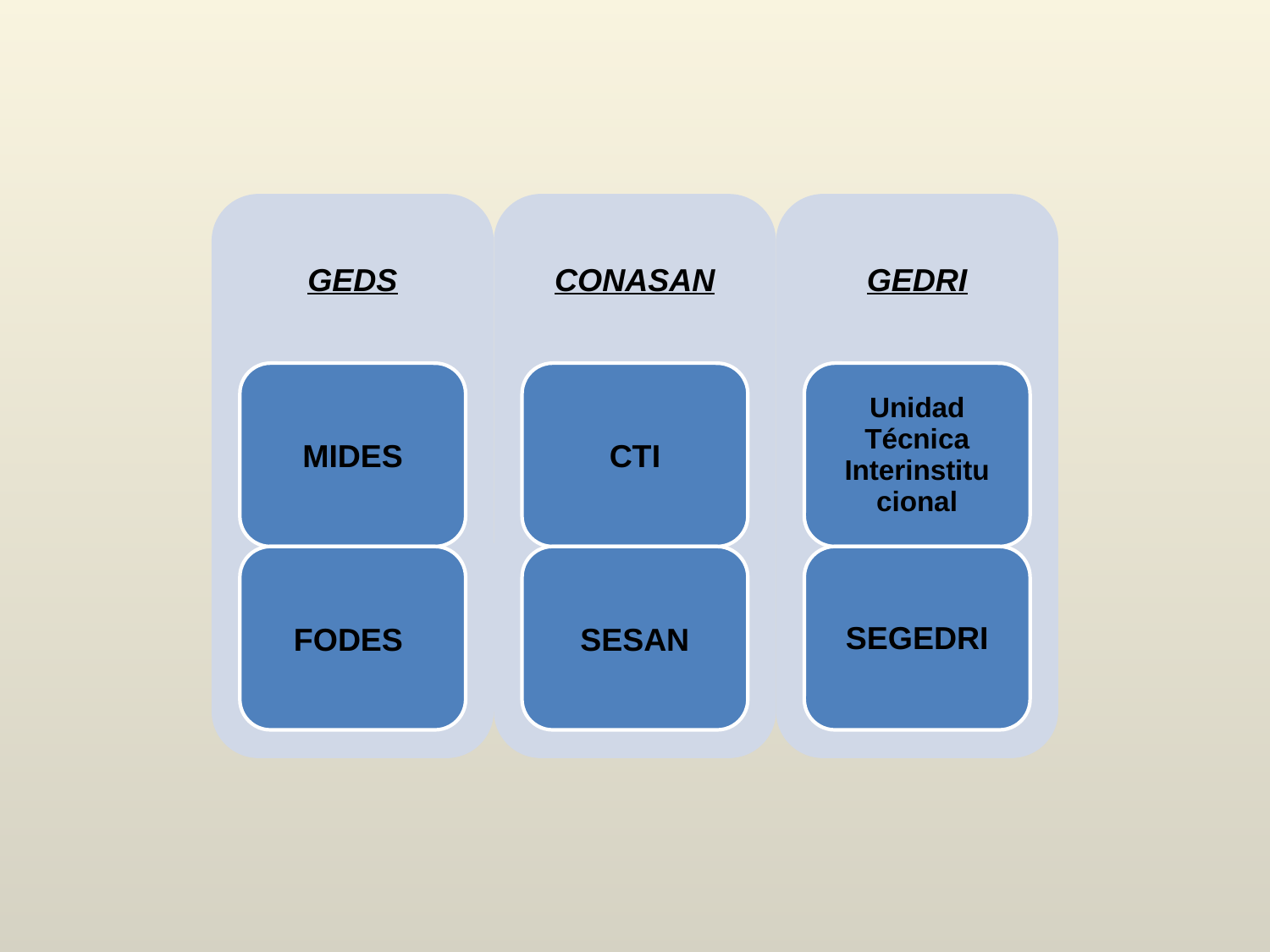

GEDS
MIDES
FODES
CONASAN
CTI
SESAN
GEDRI
Unidad Técnica Interinstitu cional
SEGEDRI